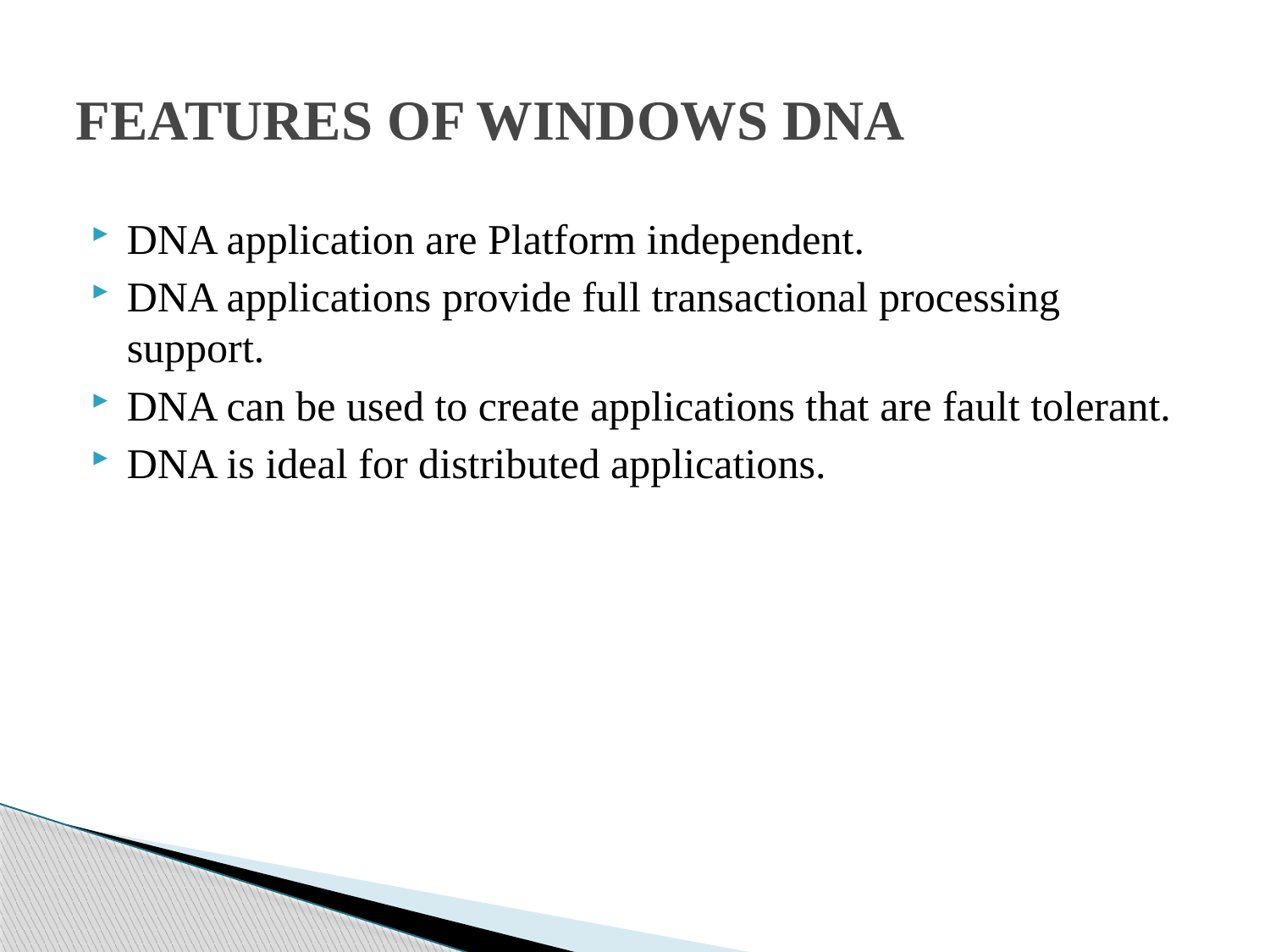

# FEATURES OF WINDOWS DNA
DNA application are Platform independent.
DNA applications provide full transactional processing support.
DNA can be used to create applications that are fault tolerant.
DNA is ideal for distributed applications.